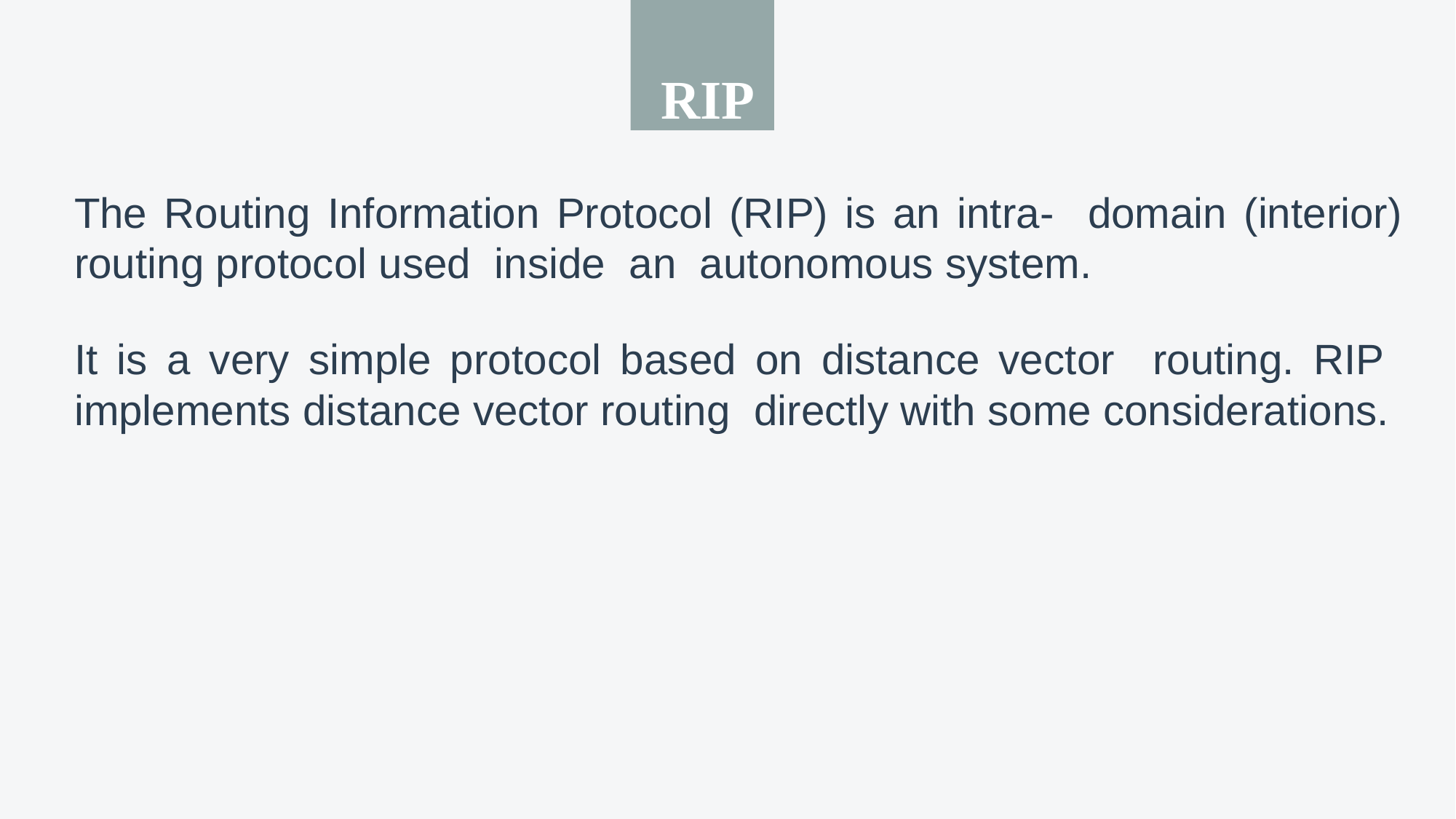

# RIP
The Routing Information Protocol (RIP) is an intra-  domain (interior) routing protocol used  inside  an  autonomous system.

It is a very simple protocol based on distance vector  routing. RIP  implements distance vector routing  directly with some considerations.